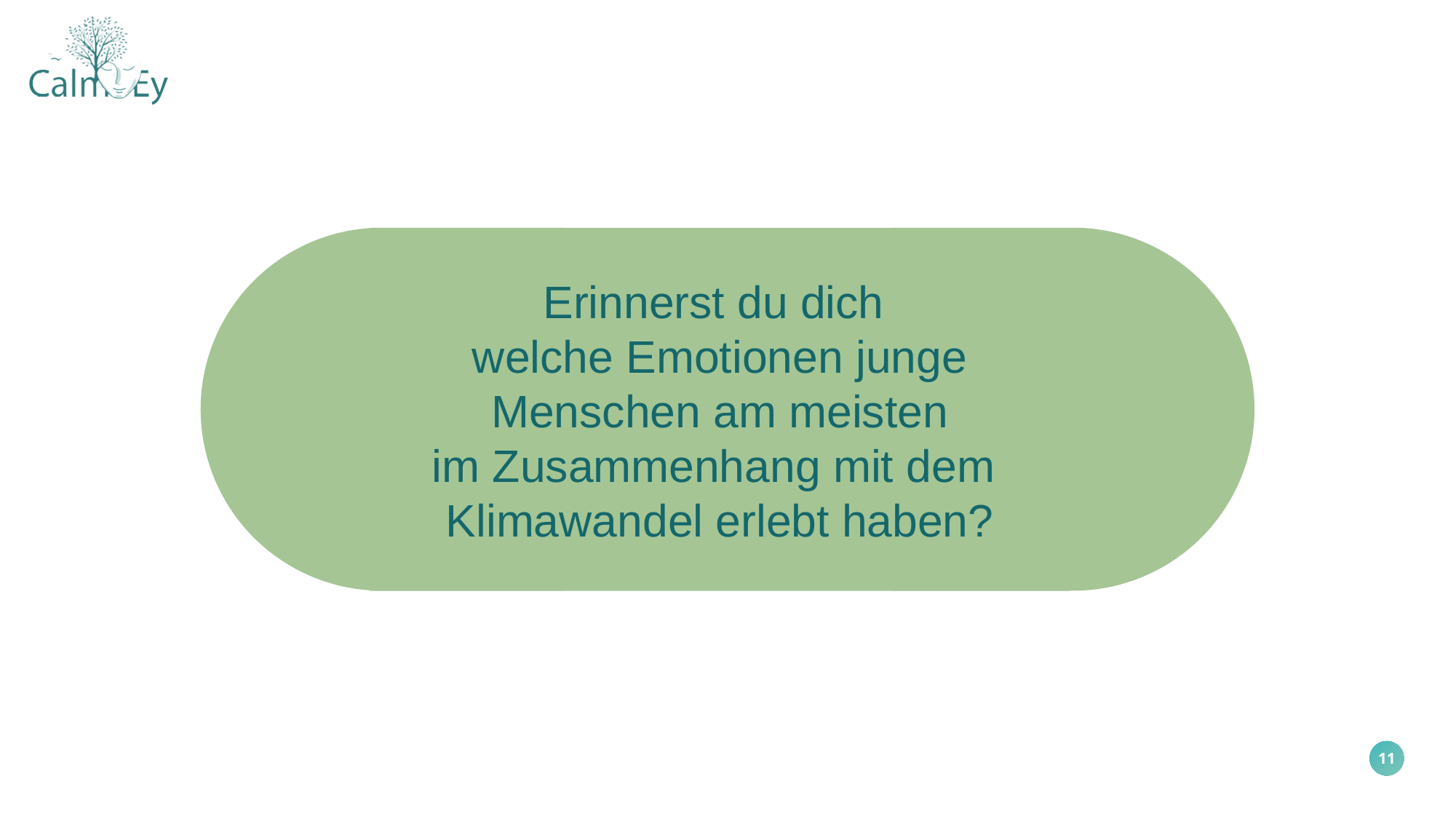

Erinnerst du dich
welche Emotionen junge Menschen am meisten
im Zusammenhang mit dem
Klimawandel erlebt haben?